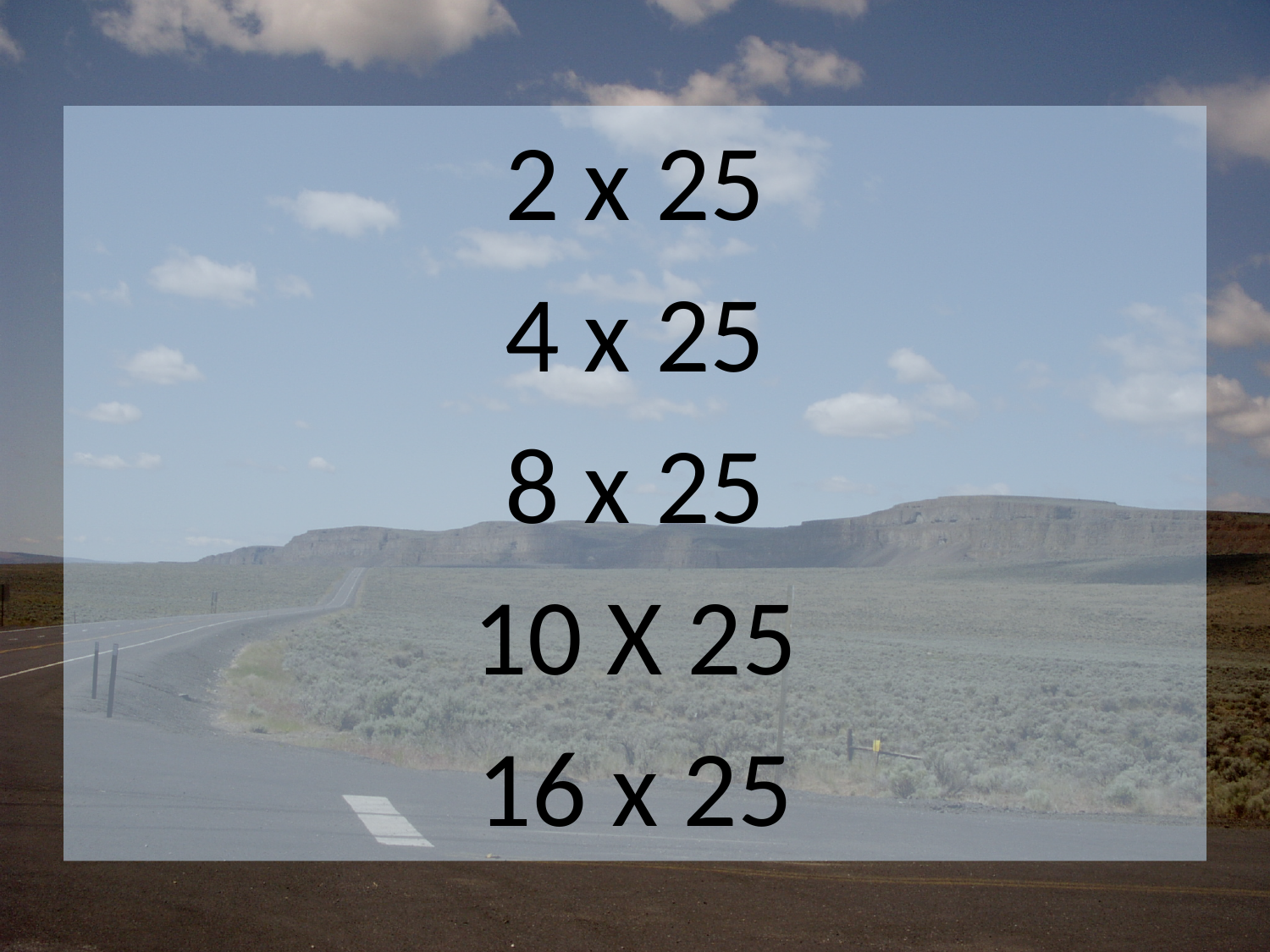

2 x 25
4 x 25
8 x 25
10 X 25
16 x 25